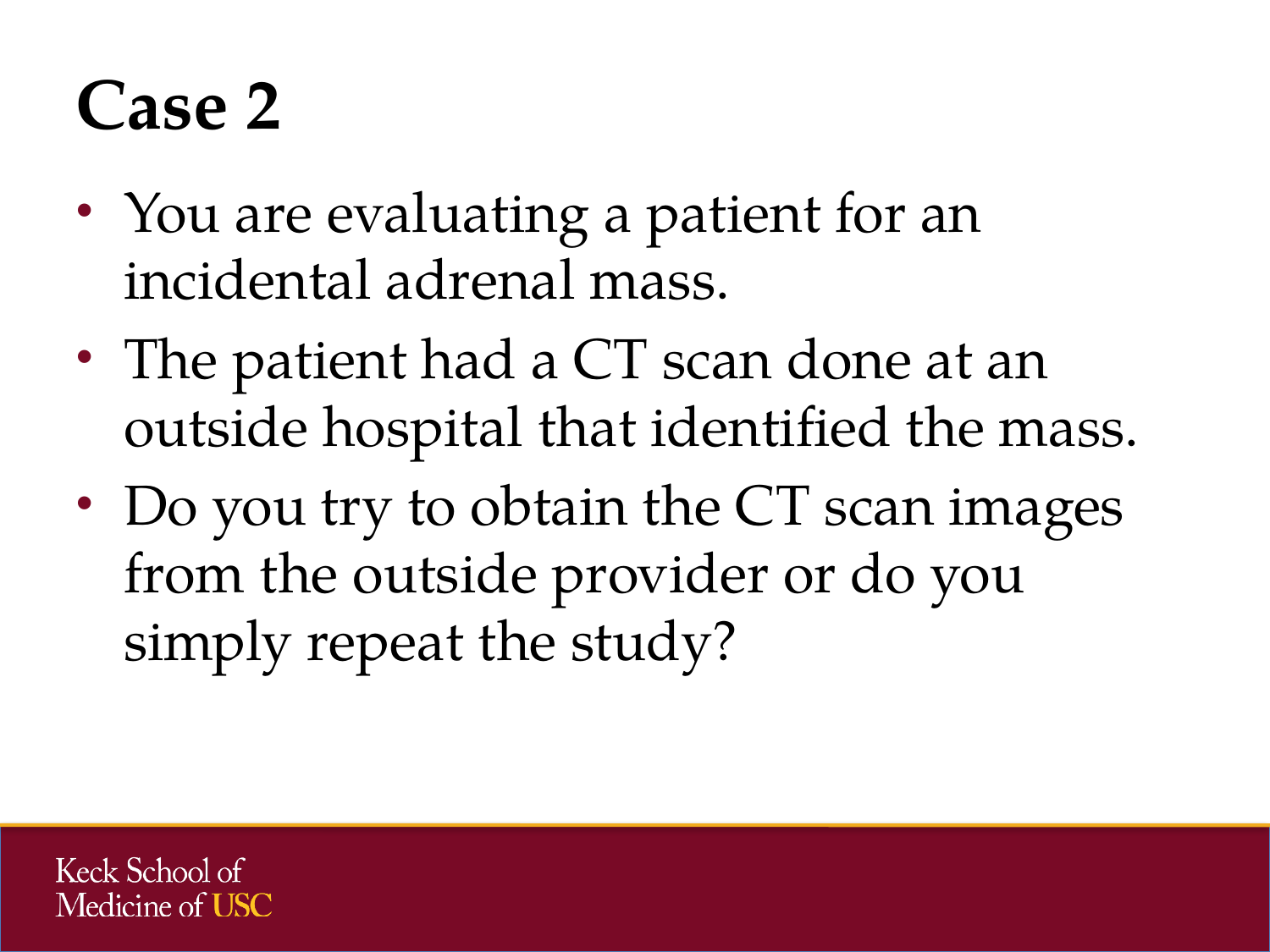

# Case 2
You are evaluating a patient for an incidental adrenal mass.
The patient had a CT scan done at an outside hospital that identified the mass.
Do you try to obtain the CT scan images from the outside provider or do you simply repeat the study?